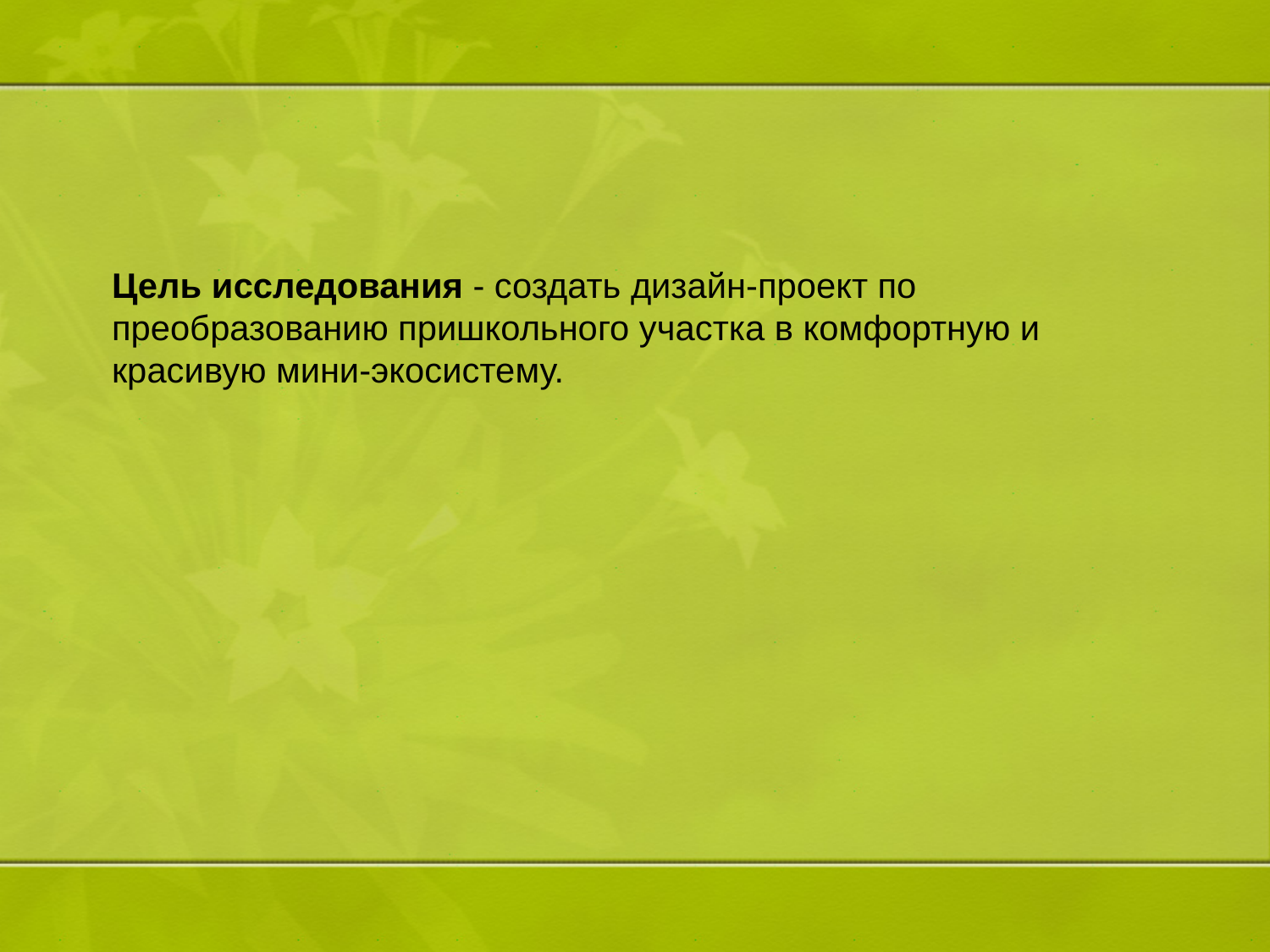

Цель исследования - создать дизайн-проект по преобразованию пришкольного участка в комфортную и красивую мини-экосистему.